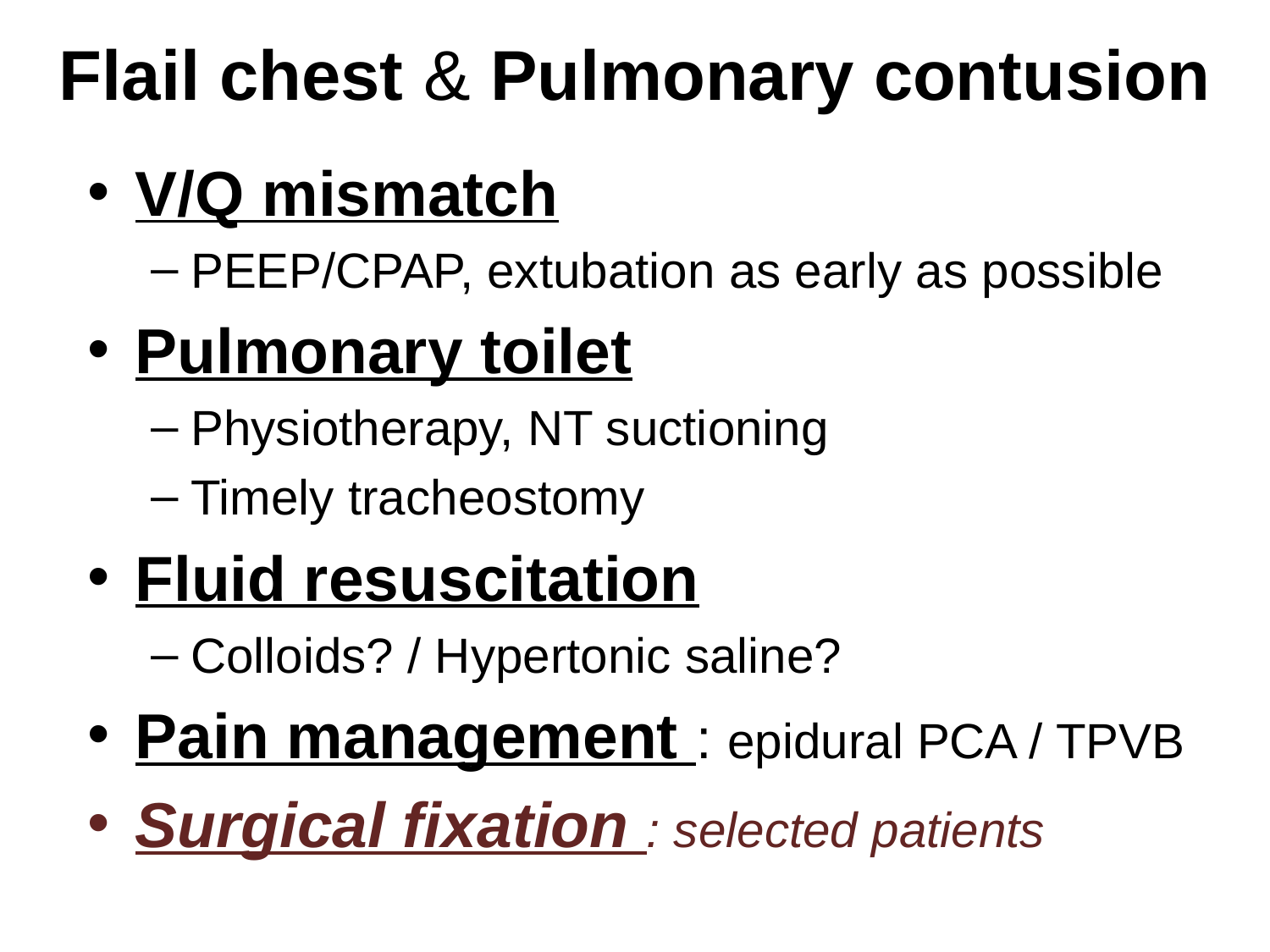

# Flail chest & Pulmonary contusion
V/Q mismatch
PEEP/CPAP, extubation as early as possible
Pulmonary toilet
Physiotherapy, NT suctioning
Timely tracheostomy
Fluid resuscitation
Colloids? / Hypertonic saline?
Pain management : epidural PCA / TPVB
Surgical fixation : selected patients